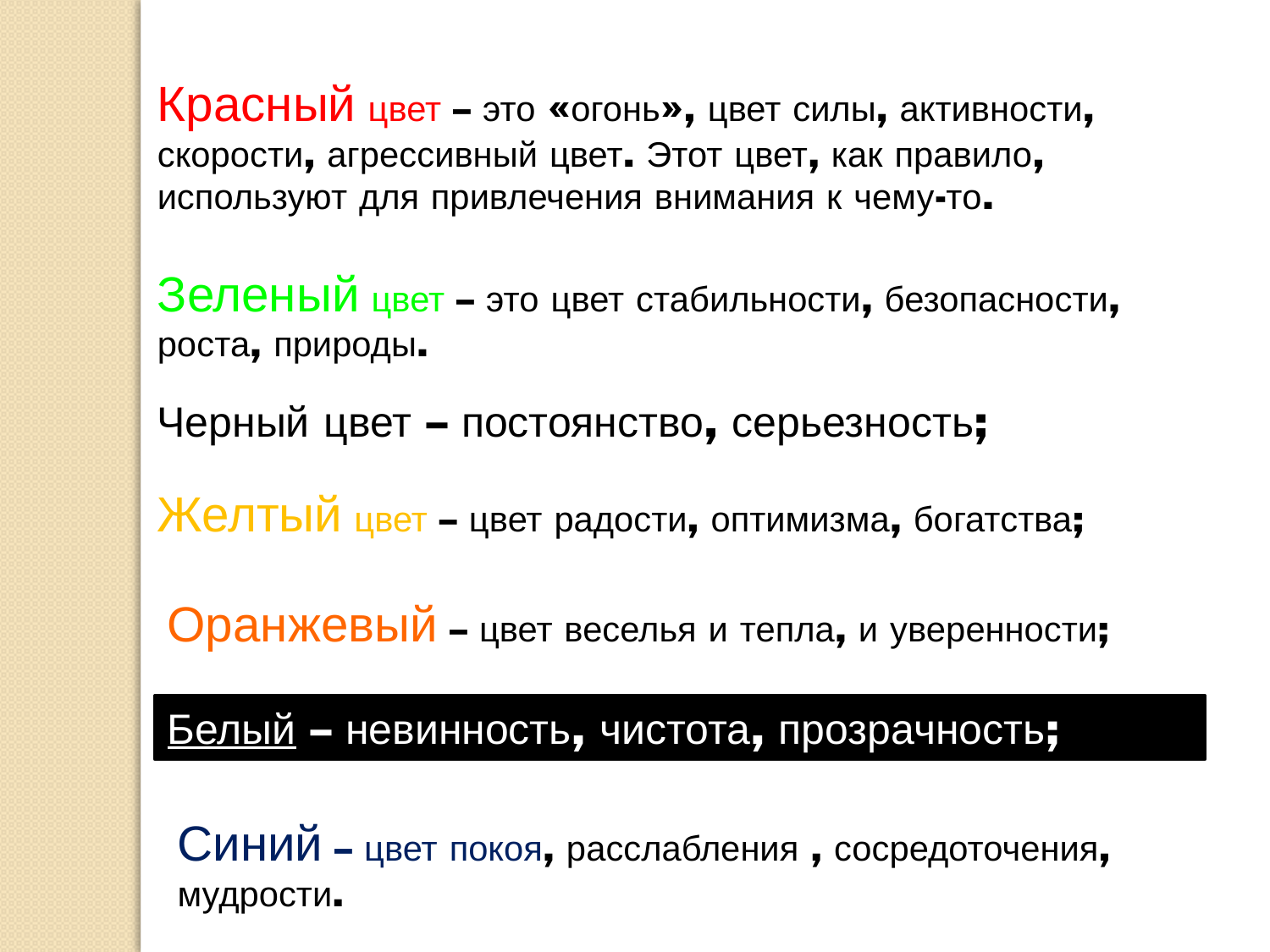

Красный цвет – это «огонь», цвет силы, активности, скорости, агрессивный цвет. Этот цвет, как правило, используют для привлечения внимания к чему-то.
Зеленый цвет – это цвет стабильности, безопасности, роста, природы.
Черный цвет – постоянство, серьезность;
Желтый цвет – цвет радости, оптимизма, богатства;
Оранжевый – цвет веселья и тепла, и уверенности;
Белый – невинность, чистота, прозрачность;
Синий – цвет покоя, расслабления , сосредоточения, мудрости.